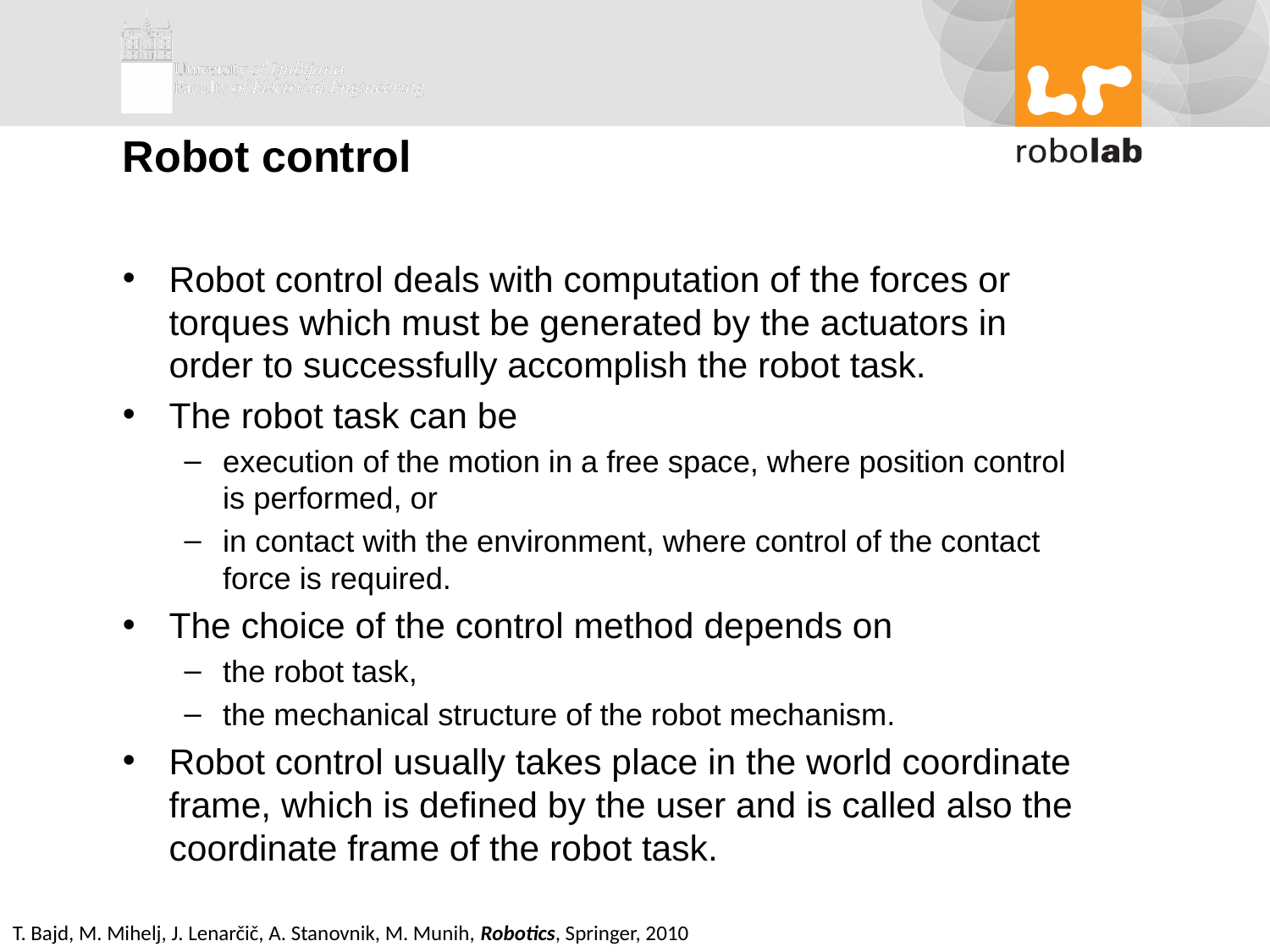

# Robot control
Robot control deals with computation of the forces or torques which must be generated by the actuators in order to successfully accomplish the robot task.
The robot task can be
execution of the motion in a free space, where position control is performed, or
in contact with the environment, where control of the contact force is required.
The choice of the control method depends on
the robot task,
the mechanical structure of the robot mechanism.
Robot control usually takes place in the world coordinate frame, which is defined by the user and is called also the coordinate frame of the robot task.